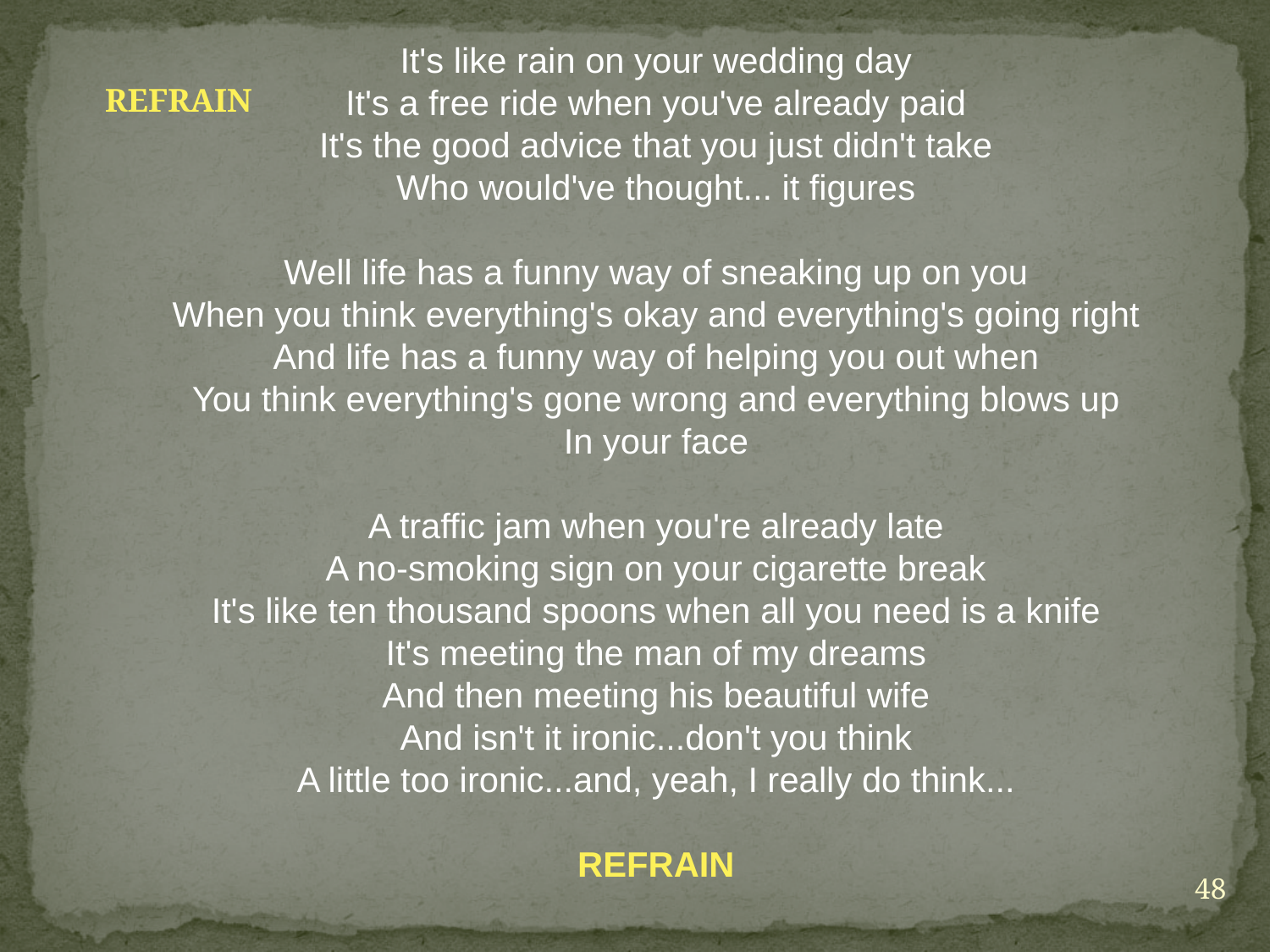

It's like rain on your wedding day
It's a free ride when you've already paid
It's the good advice that you just didn't take
Who would've thought... it figures
Well life has a funny way of sneaking up on you
When you think everything's okay and everything's going right
And life has a funny way of helping you out when
You think everything's gone wrong and everything blows up
In your face
A traffic jam when you're already late
A no-smoking sign on your cigarette break
It's like ten thousand spoons when all you need is a knife
It's meeting the man of my dreams
And then meeting his beautiful wife
And isn't it ironic...don't you think
A little too ironic...and, yeah, I really do think...

REFRAIN
REFRAIN
48